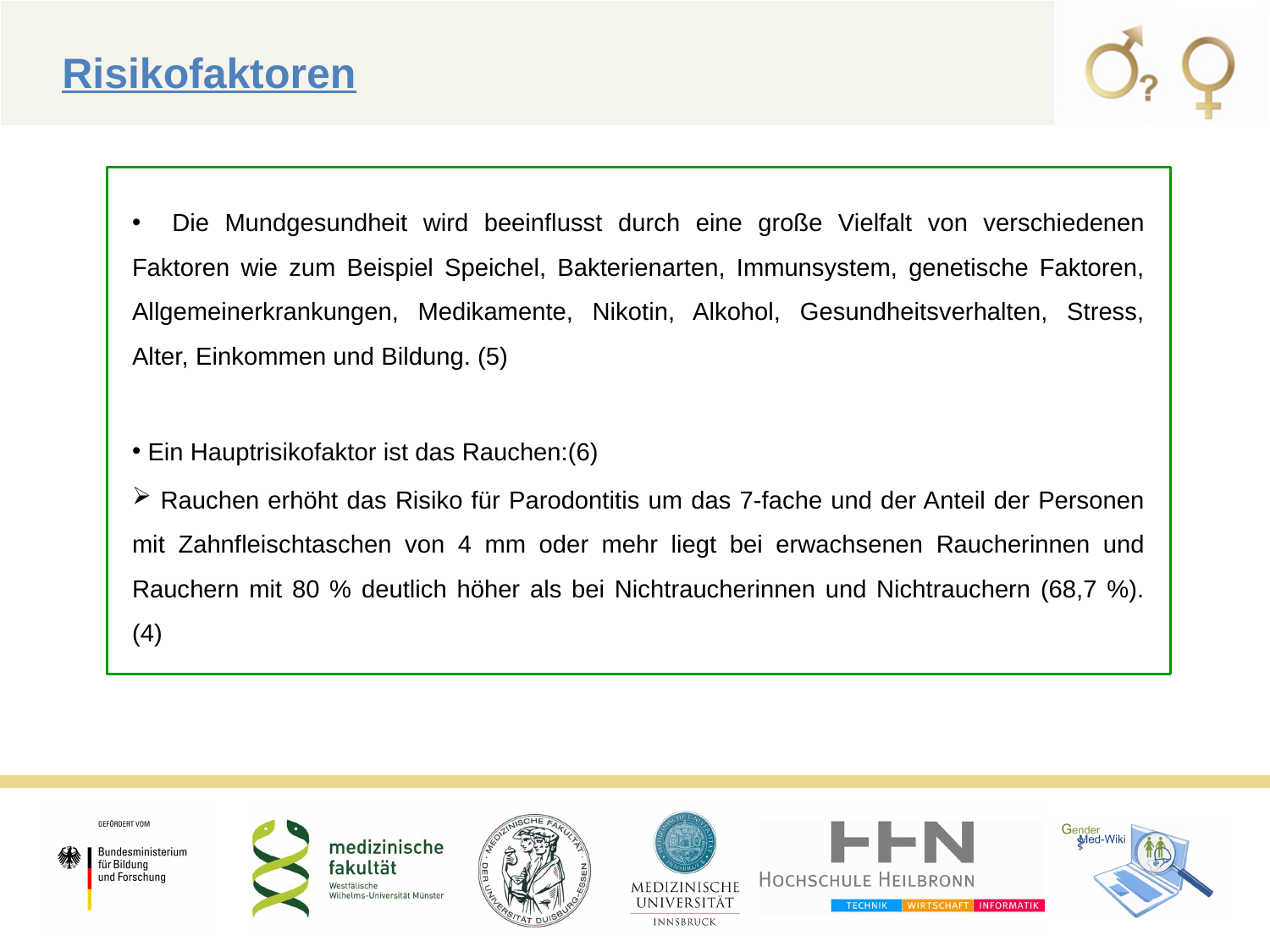

#
Risikofaktoren
  Die Mundgesundheit wird beeinflusst durch eine große Vielfalt von verschiedenen Faktoren wie zum Beispiel Speichel, Bakterienarten, Immunsystem, genetische Faktoren, Allgemeinerkrankungen, Medikamente, Nikotin, Alkohol, Gesundheitsverhalten, Stress, Alter, Einkommen und Bildung. (5)

 Ein Hauptrisikofaktor ist das Rauchen:(6)
 Rauchen erhöht das Risiko für Parodontitis um das 7-fache und der Anteil der Personen mit Zahnfleischtaschen von 4 mm oder mehr liegt bei erwachsenen Raucherinnen und Rauchern mit 80 % deutlich höher als bei Nichtraucherinnen und Nichtrauchern (68,7 %). (4)